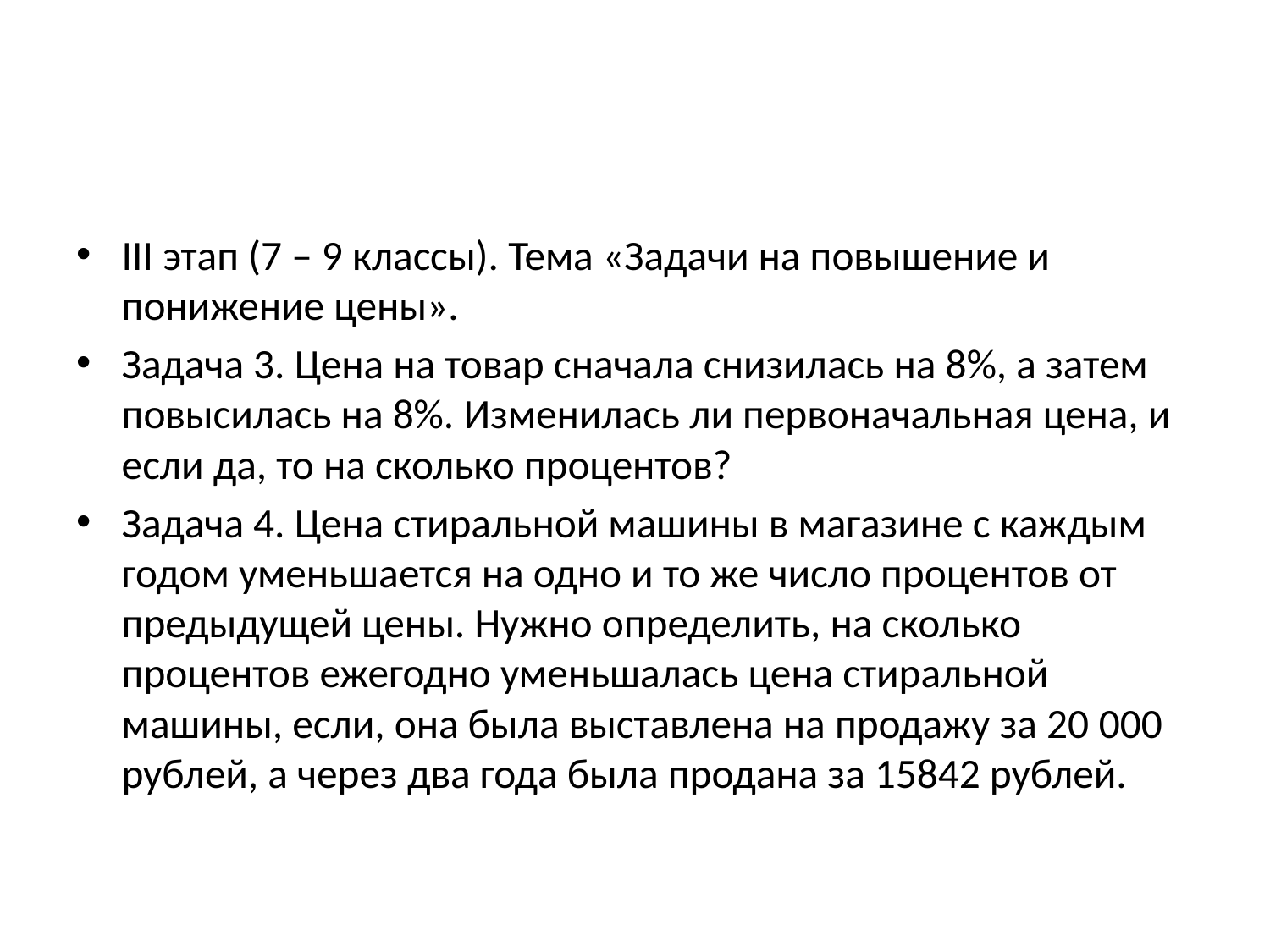

#
III этап (7 – 9 классы). Тема «Задачи на повышение и понижение цены».
Задача 3. Цена на товар сначала снизилась на 8%, а затем повысилась на 8%. Изменилась ли первоначальная цена, и если да, то на сколько процентов?
Задача 4. Цена стиральной машины в магазине с каждым годом уменьша­ется на одно и то же число процентов от предыдущей цены. Нужно определить, на сколько процентов ежегодно уменьшалась цена стиральной машины, если, она была выставлена на продажу за 20 000 руб­лей, а через два года была про­дана за 15842 рублей.